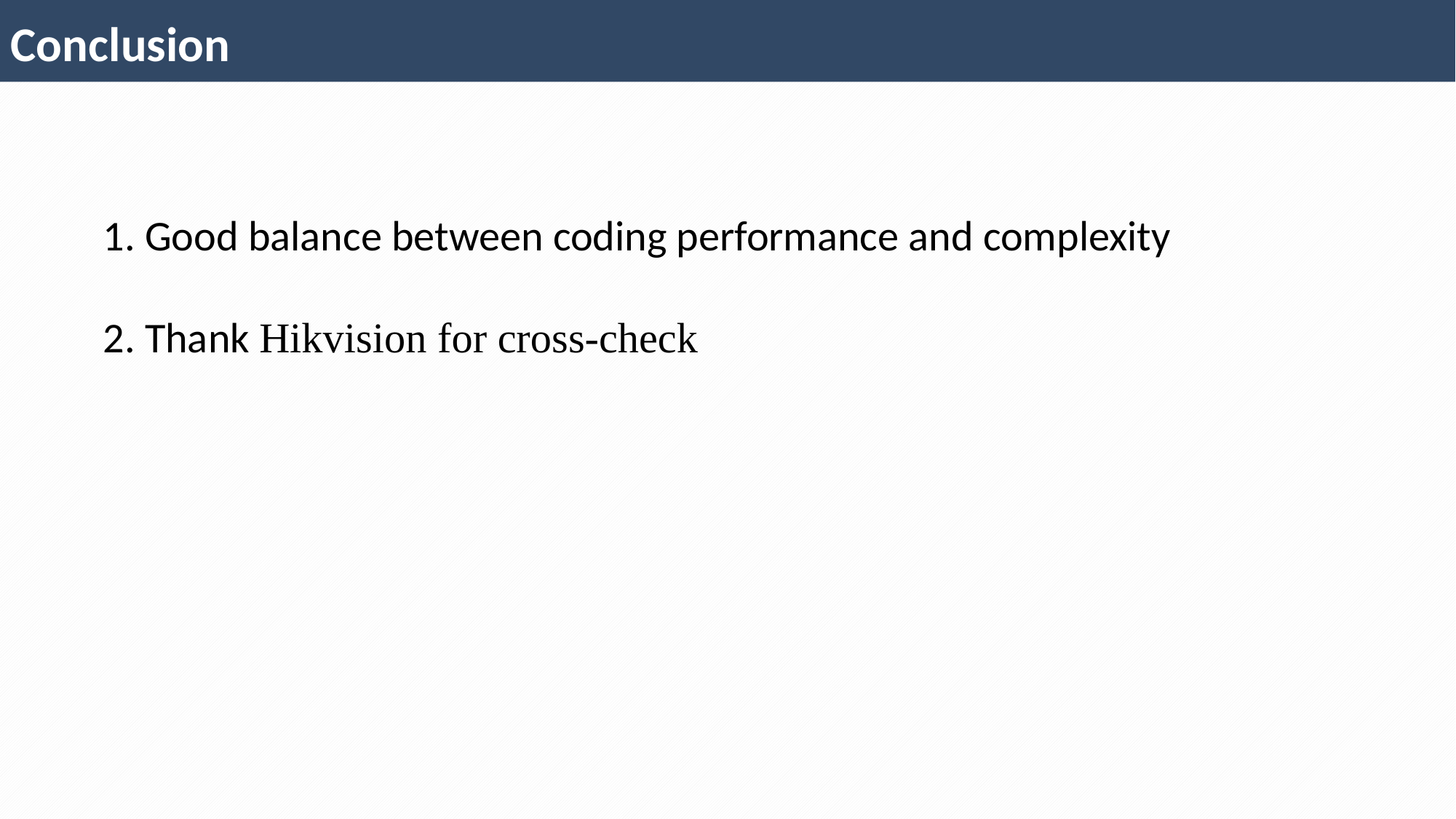

Conclusion
1. Good balance between coding performance and complexity

2. Thank Hikvision for cross-check